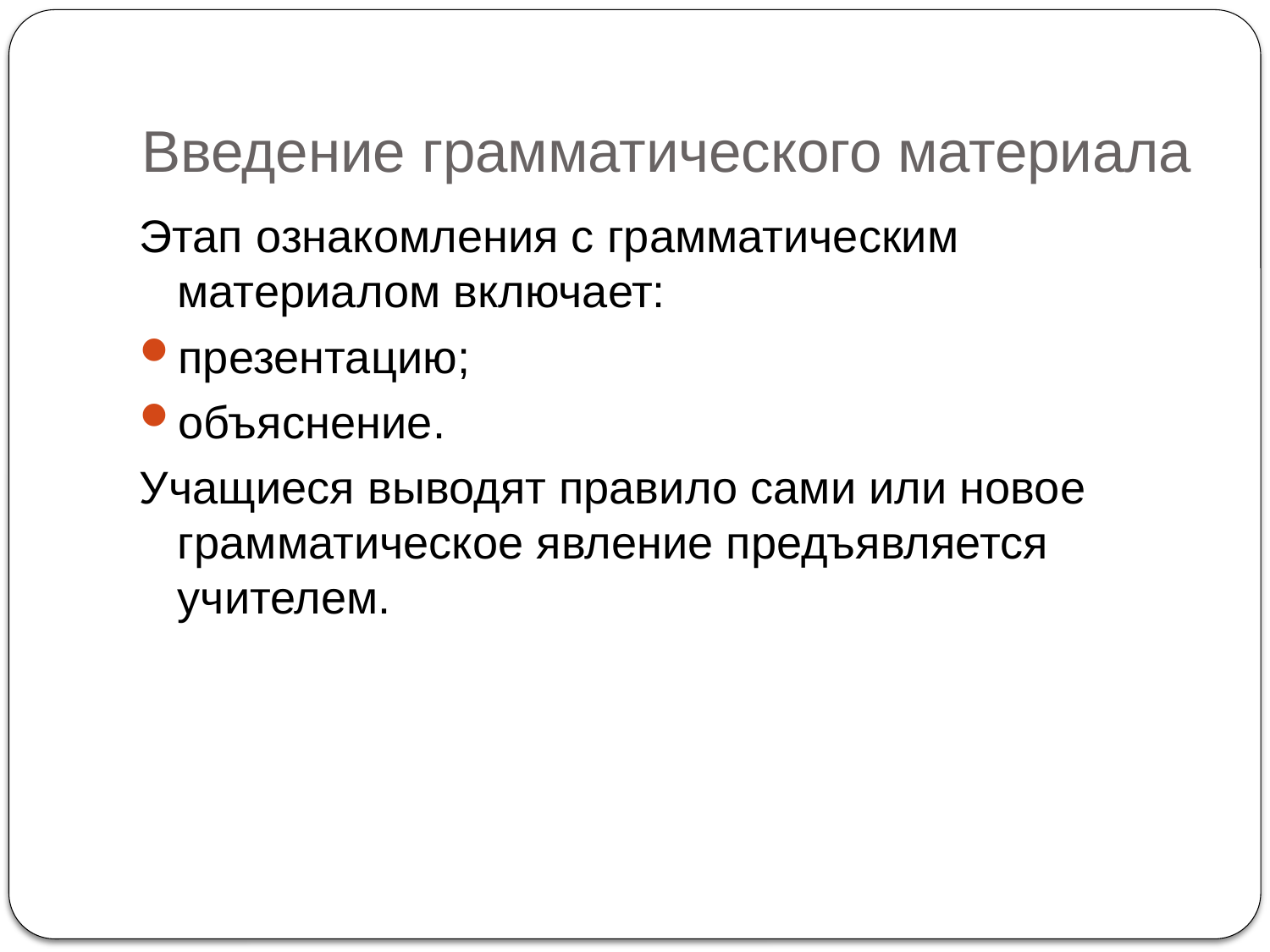

# Введение грамматического материала
Этап ознакомления с грамматическим материалом включает:
презентацию;
объяснение.
Учащиеся выводят правило сами или новое грамматическое явление предъявляется учителем.